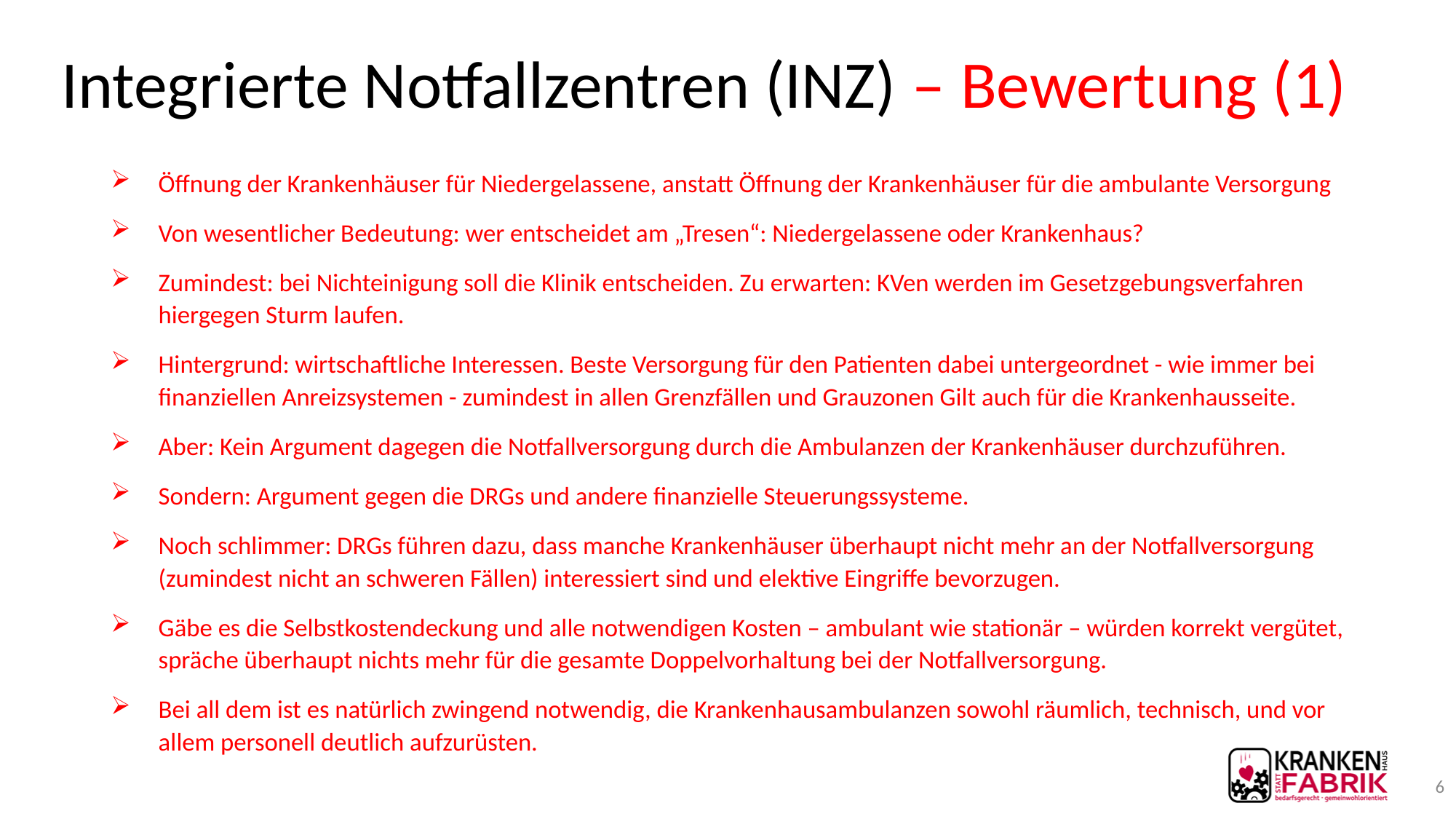

# Integrierte Notfallzentren (INZ) – Bewertung (1)
Öffnung der Krankenhäuser für Niedergelassene, anstatt Öffnung der Krankenhäuser für die ambulante Versorgung
Von wesentlicher Bedeutung: wer entscheidet am „Tresen“: Niedergelassene oder Krankenhaus?
Zumindest: bei Nichteinigung soll die Klinik entscheiden. Zu erwarten: KVen werden im Gesetzgebungsverfahren hiergegen Sturm laufen.
Hintergrund: wirtschaftliche Interessen. Beste Versorgung für den Patienten dabei untergeordnet - wie immer bei finanziellen Anreizsystemen - zumindest in allen Grenzfällen und Grauzonen Gilt auch für die Krankenhausseite.
Aber: Kein Argument dagegen die Notfallversorgung durch die Ambulanzen der Krankenhäuser durchzuführen.
Sondern: Argument gegen die DRGs und andere finanzielle Steuerungssysteme.
Noch schlimmer: DRGs führen dazu, dass manche Krankenhäuser überhaupt nicht mehr an der Notfallversorgung (zumindest nicht an schweren Fällen) interessiert sind und elektive Eingriffe bevorzugen.
Gäbe es die Selbstkostendeckung und alle notwendigen Kosten – ambulant wie stationär – würden korrekt vergütet, spräche überhaupt nichts mehr für die gesamte Doppelvorhaltung bei der Notfallversorgung.
Bei all dem ist es natürlich zwingend notwendig, die Krankenhausambulanzen sowohl räumlich, technisch, und vor allem personell deutlich aufzurüsten.

6